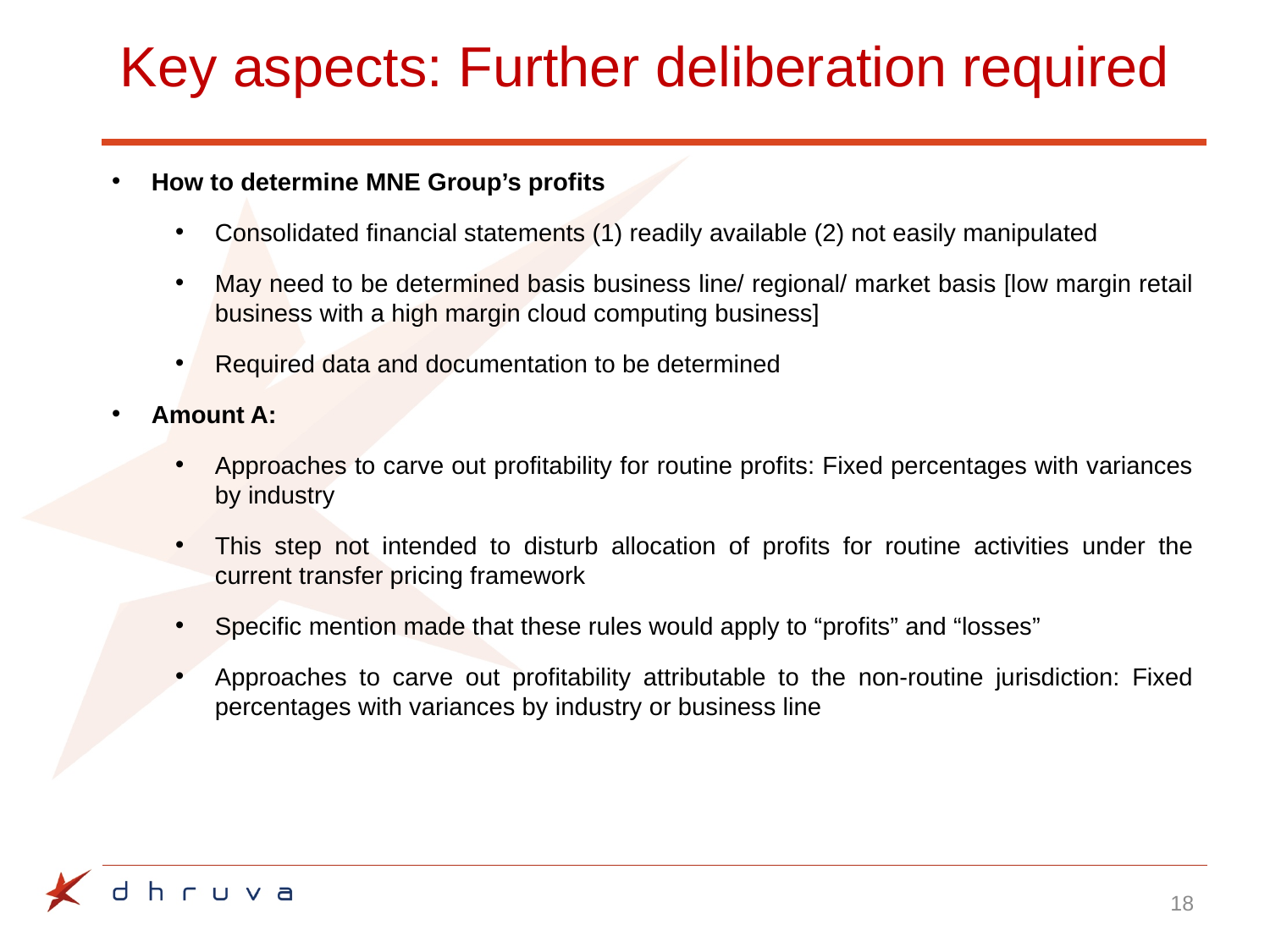

# Key aspects: Further deliberation required
How to determine MNE Group’s profits
Consolidated financial statements (1) readily available (2) not easily manipulated
May need to be determined basis business line/ regional/ market basis [low margin retail business with a high margin cloud computing business]
Required data and documentation to be determined
Amount A:
Approaches to carve out profitability for routine profits: Fixed percentages with variances by industry
This step not intended to disturb allocation of profits for routine activities under the current transfer pricing framework
Specific mention made that these rules would apply to “profits” and “losses”
Approaches to carve out profitability attributable to the non-routine jurisdiction: Fixed percentages with variances by industry or business line
18